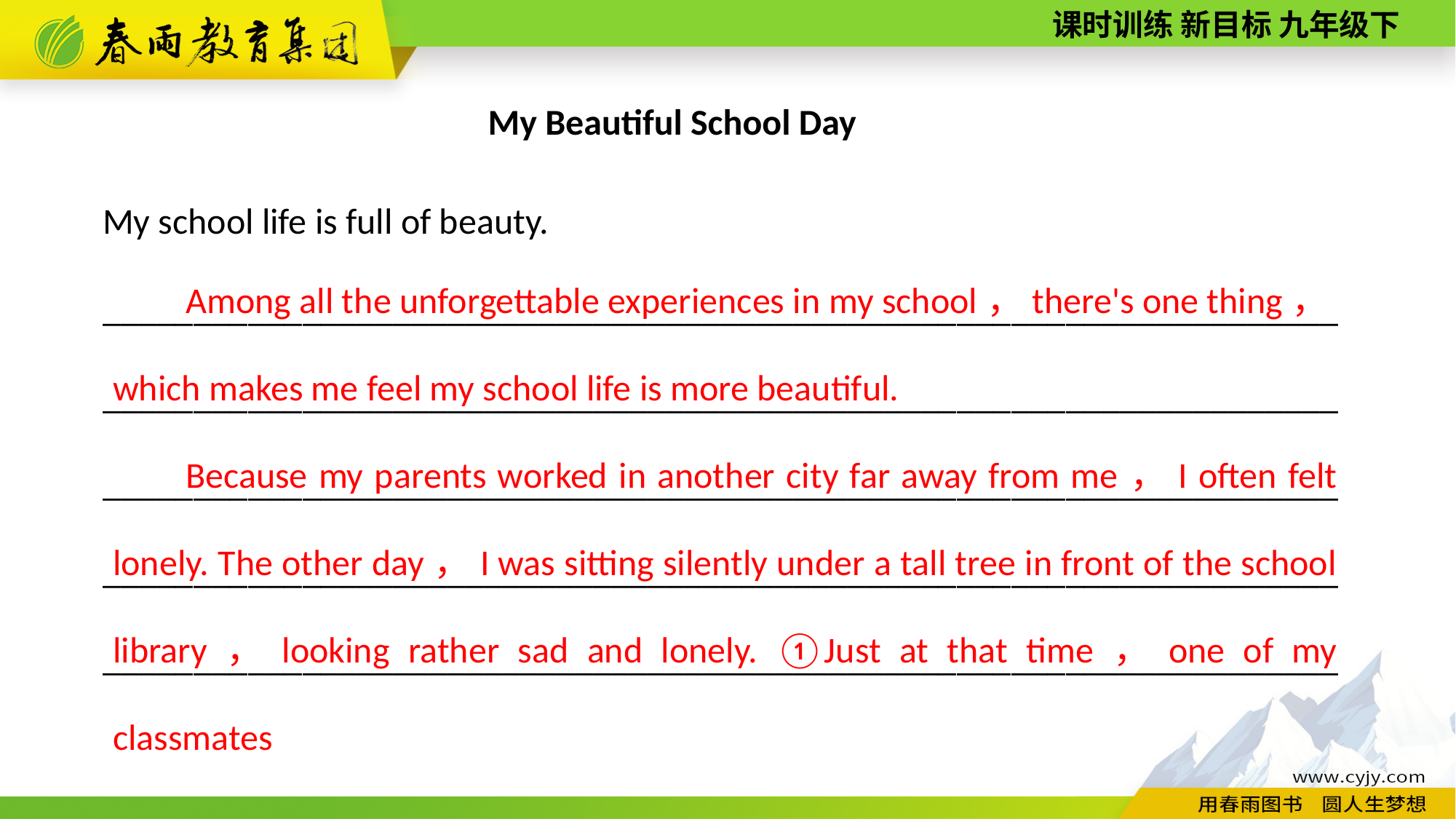

My Beautiful School Day
My school life is full of beauty.
____________________________________________________________________
____________________________________________________________________
____________________________________________________________________
____________________________________________________________________
____________________________________________________________________
Among all the unforgettable experiences in my school，there's one thing，which makes me feel my school life is more beautiful.
Because my parents worked in another city far away from me，I often felt lonely. The other day，I was sitting silently under a tall tree in front of the school library，looking rather sad and lonely. ①Just at that time，one of my classmates